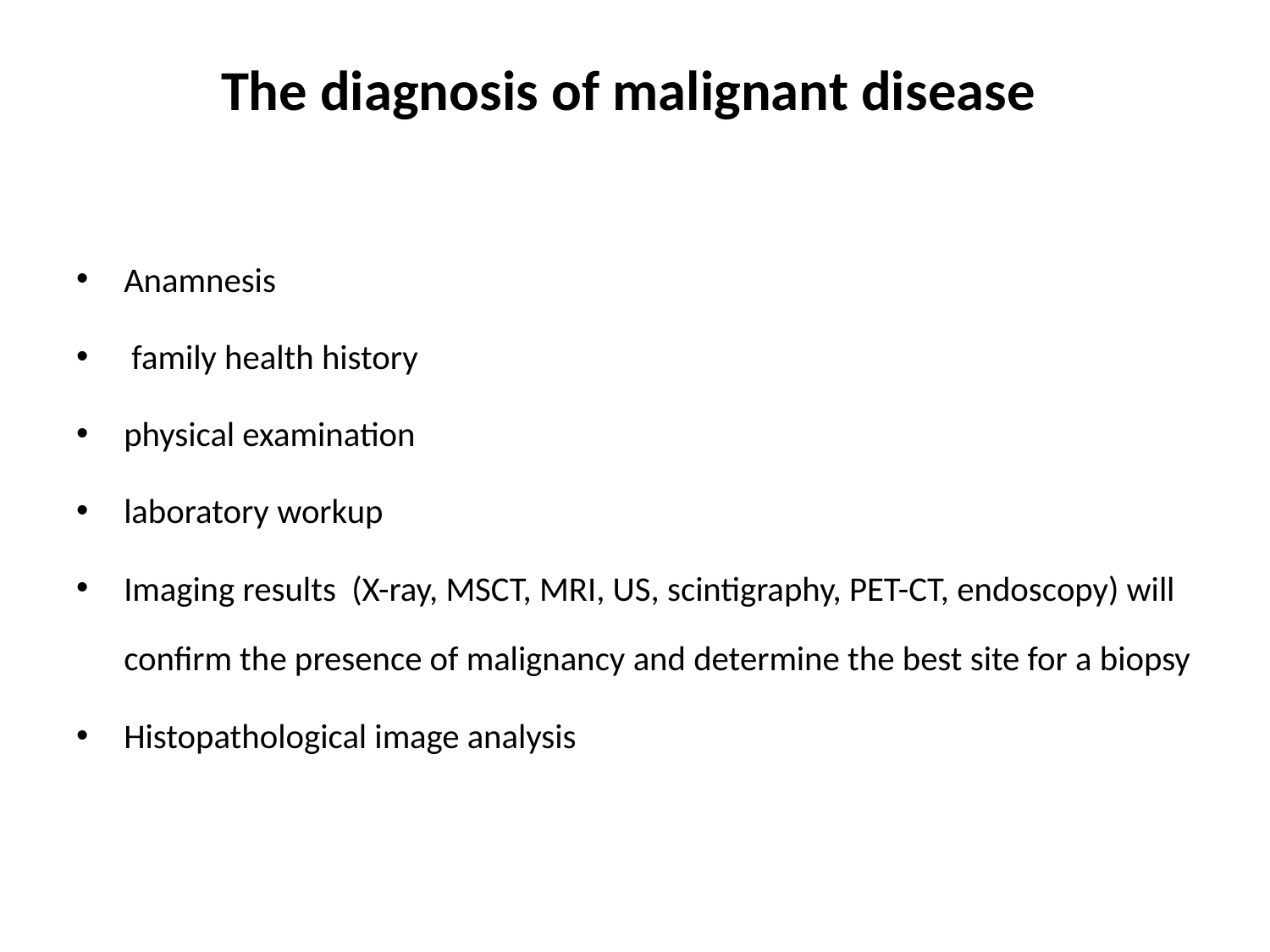

# The diagnosis of malignant disease
Anamnesis
 family health history
physical examination
laboratory workup
Imaging results  (X-ray, MSCT, MRI, US, scintigraphy, PET-CT, endoscopy) will confirm the presence of malignancy and determine the best site for a biopsy
Histopathological image analysis